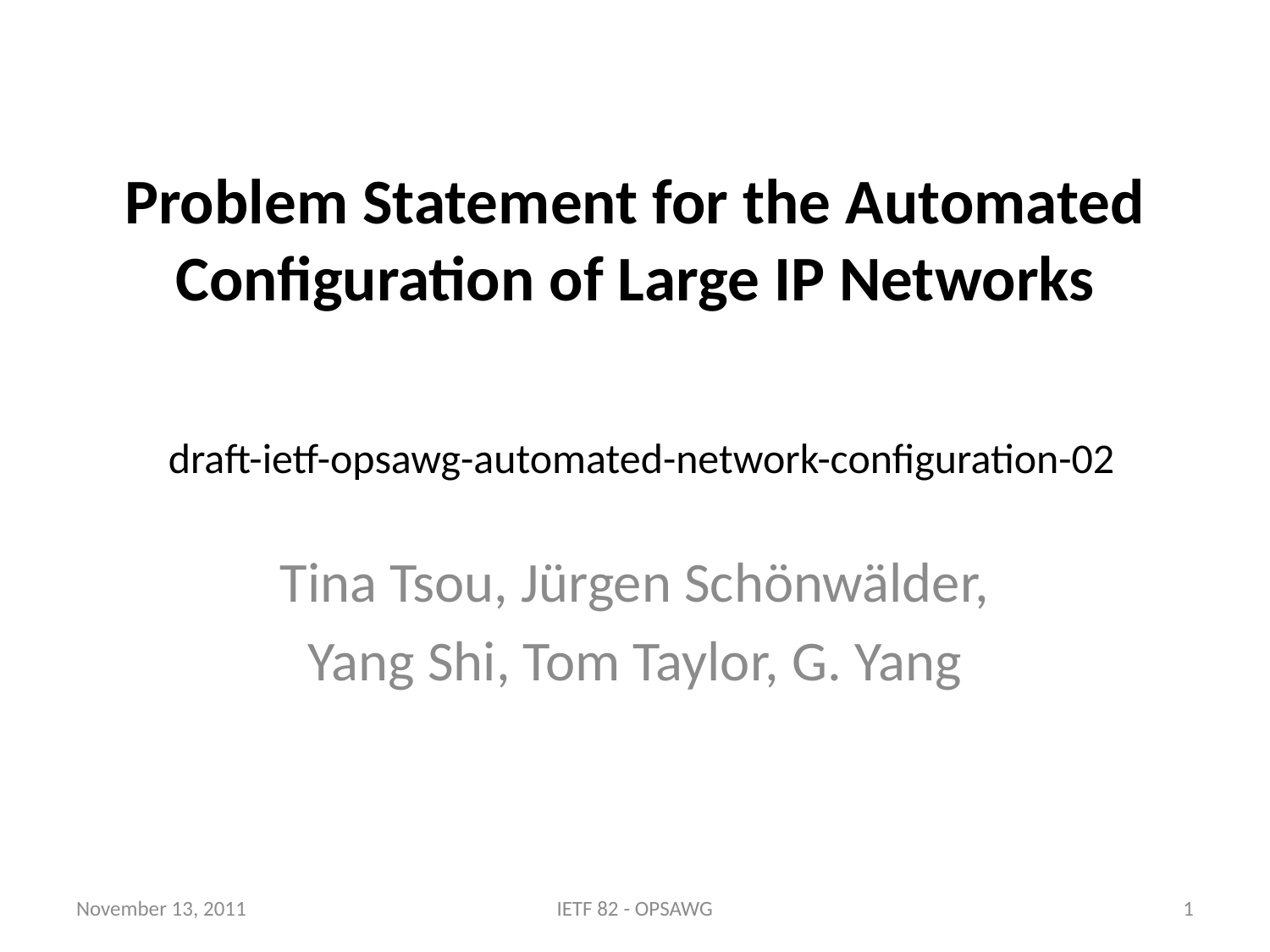

# Problem Statement for the Automated Configuration of Large IP Networks
draft-ietf-opsawg-automated-network-configuration-02
Tina Tsou, Jürgen Schönwälder,
Yang Shi, Tom Taylor, G. Yang
November 13, 2011
IETF 82 - OPSAWG
1